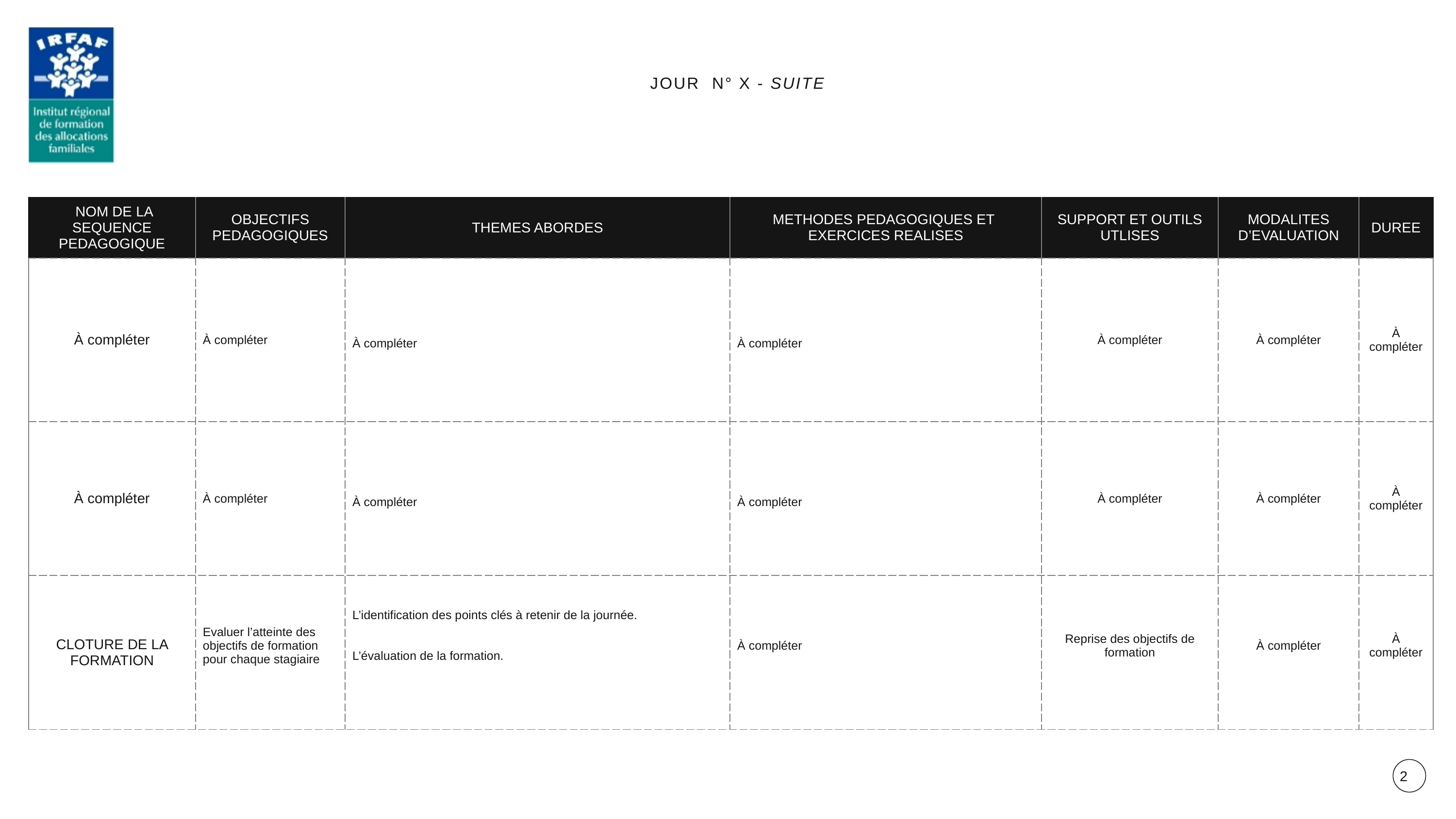

JOUR  N° X - SUITE
| NOM DE LA SEQUENCE PEDAGOGIQUE | OBJECTIFS PEDAGOGIQUES | THEMES ABORDES | METHODES PEDAGOGIQUES ET  EXERCICES REALISES | SUPPORT ET OUTILS UTLISES | MODALITES D’EVALUATION | DUREE |
| --- | --- | --- | --- | --- | --- | --- |
| À compléter | À compléter | À compléter | À compléter | À compléter | À compléter | À compléter |
| À compléter | À compléter | À compléter | À compléter | À compléter | À compléter | À compléter |
| CLOTURE DE LA FORMATION | Evaluer l’atteinte des objectifs de formation pour chaque stagiaire | L’identification des points clés à retenir de la journée.​ ​L’évaluation de la formation. | À compléter | Reprise des objectifs de formation | À compléter | À compléter |